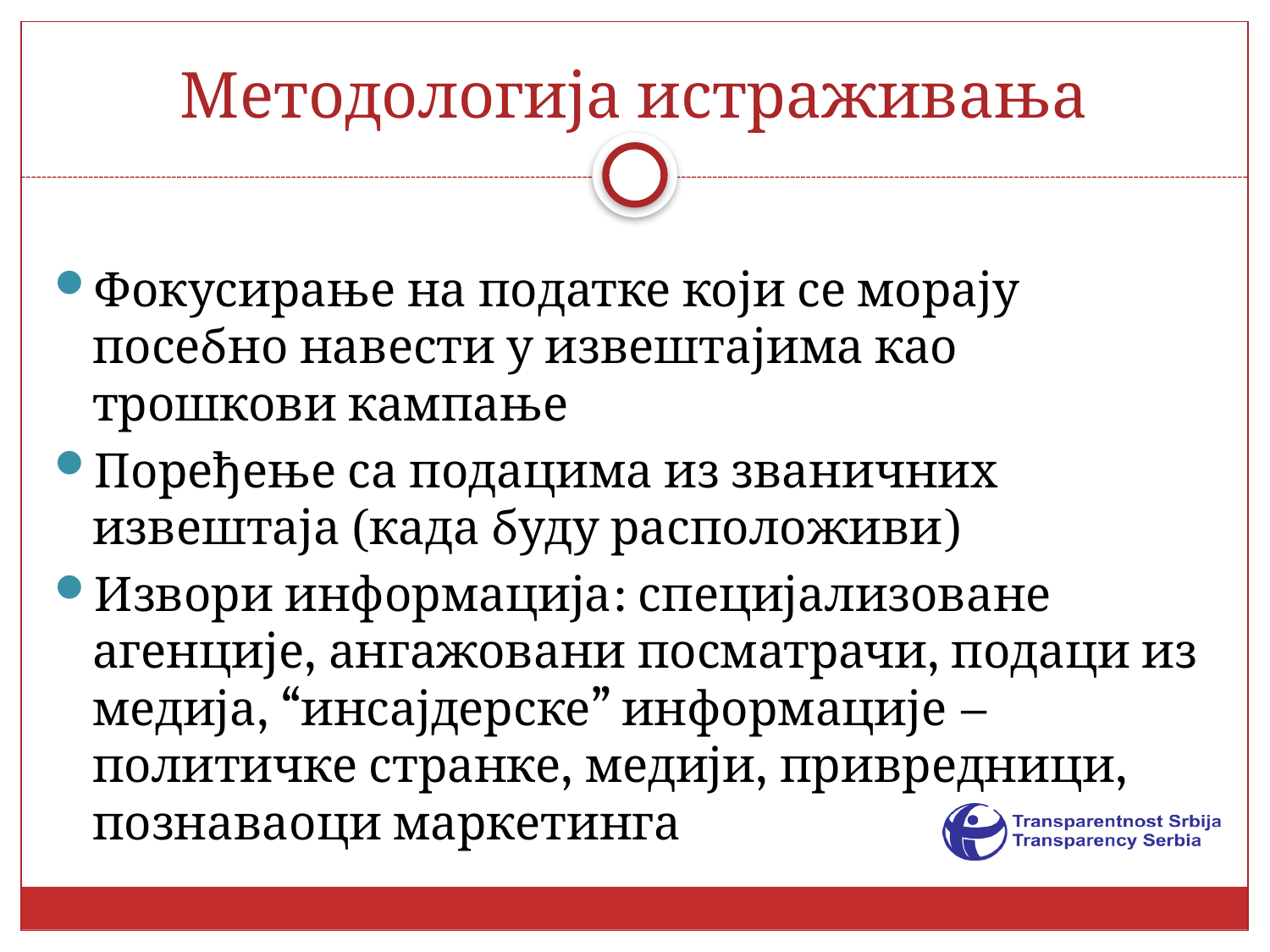

# Методологија истраживања

Фокусирање на податке који се морају посебно навести у извештајима као трошкови кампање
Поређење са подацима из званичних извештаја (када буду расположиви)
Извори информација: специјализоване агенције, ангажовани посматрачи, подаци из медија, “инсајдерске” информације – политичке странке, медији, привредници, познаваоци маркетинга